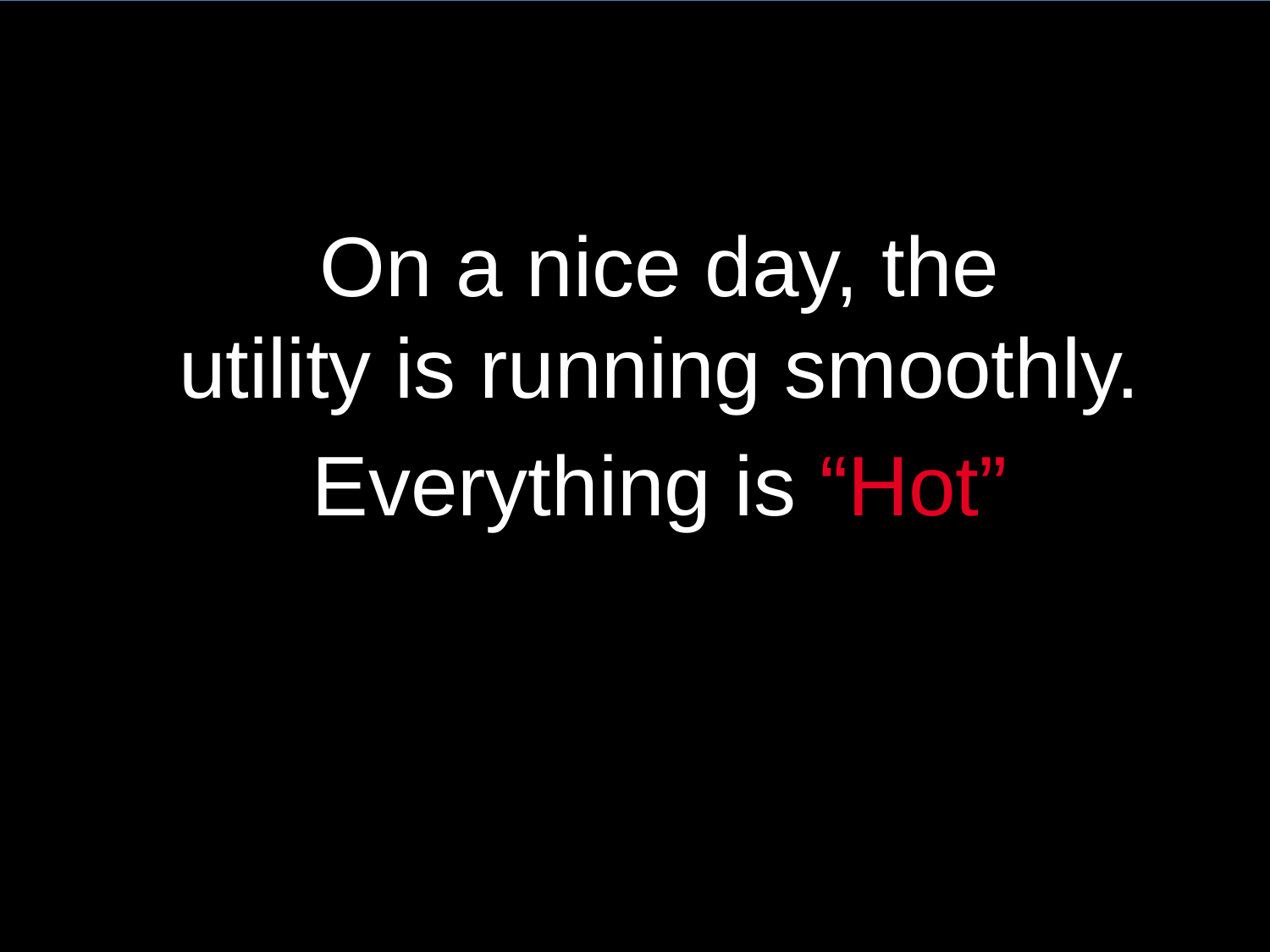

On a nice day, the
utility is running smoothly.
Everything is “Hot”